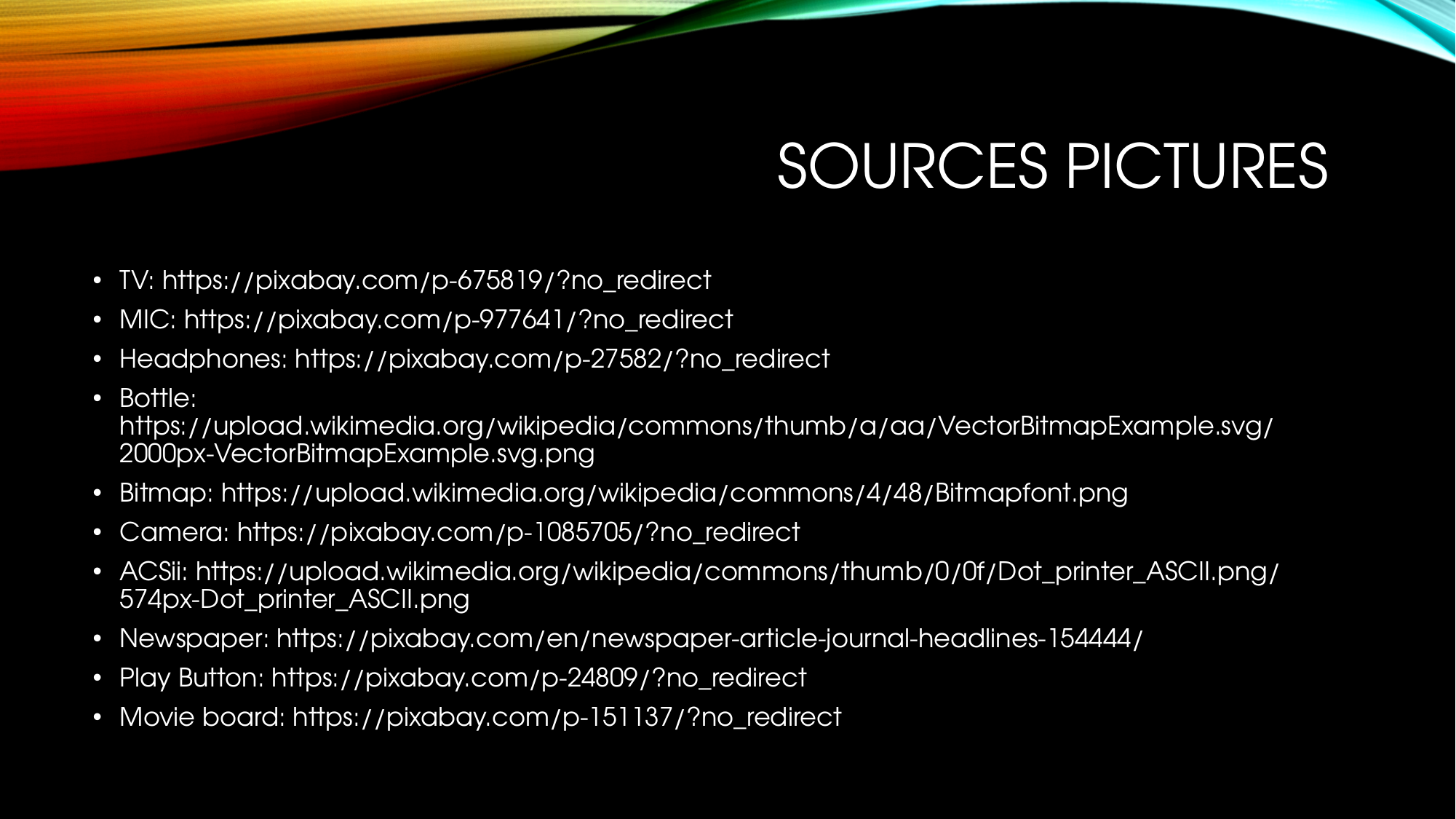

# Sources Pictures
TV: https://pixabay.com/p-675819/?no_redirect
MIC: https://pixabay.com/p-977641/?no_redirect
Headphones: https://pixabay.com/p-27582/?no_redirect
Bottle: https://upload.wikimedia.org/wikipedia/commons/thumb/a/aa/VectorBitmapExample.svg/2000px-VectorBitmapExample.svg.png
Bitmap: https://upload.wikimedia.org/wikipedia/commons/4/48/Bitmapfont.png
Camera: https://pixabay.com/p-1085705/?no_redirect
ACSii: https://upload.wikimedia.org/wikipedia/commons/thumb/0/0f/Dot_printer_ASCII.png/574px-Dot_printer_ASCII.png
Newspaper: https://pixabay.com/en/newspaper-article-journal-headlines-154444/
Play Button: https://pixabay.com/p-24809/?no_redirect
Movie board: https://pixabay.com/p-151137/?no_redirect